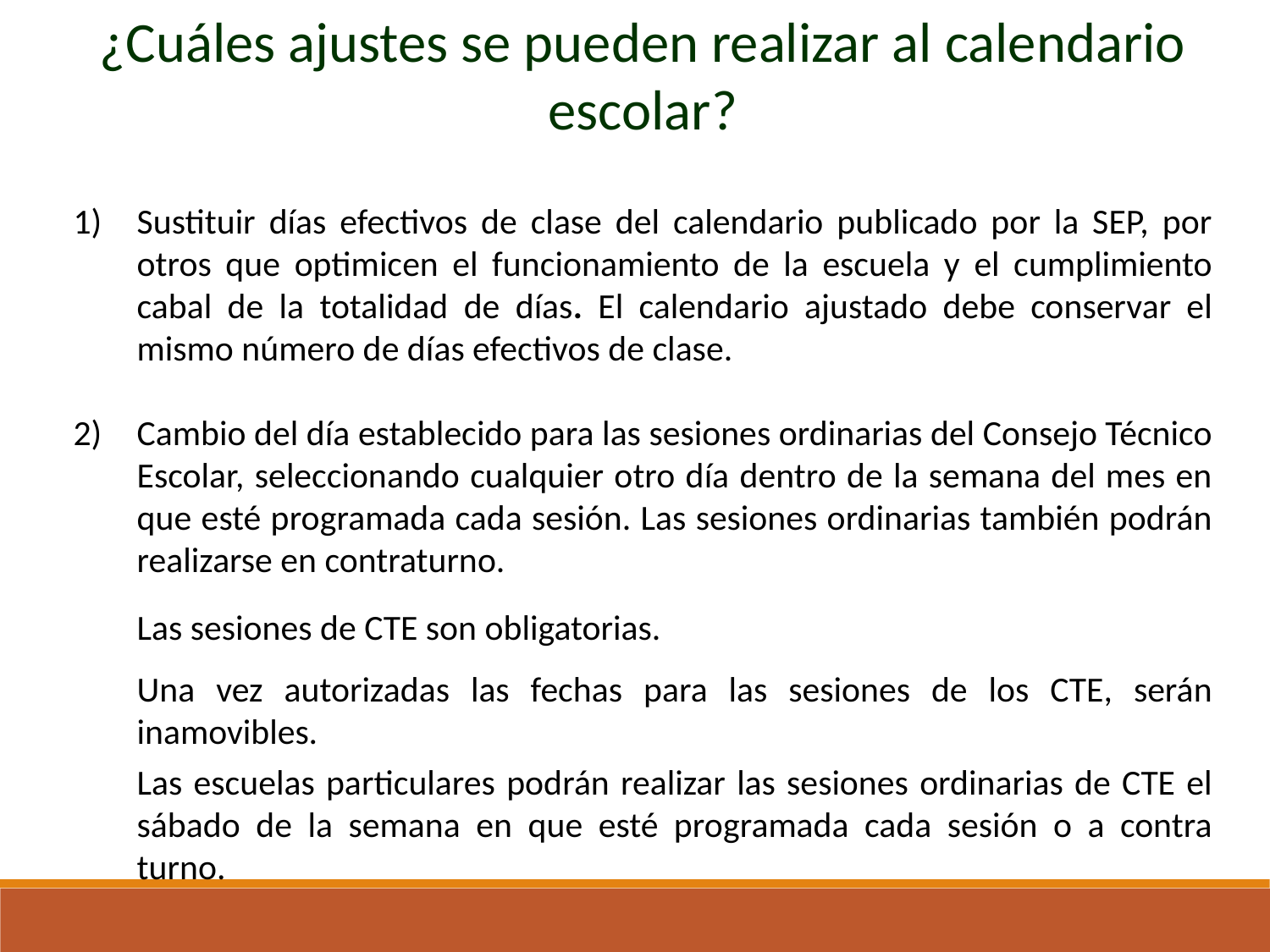

¿Cuáles ajustes se pueden realizar al calendario escolar?

Sustituir días efectivos de clase del calendario publicado por la SEP, por otros que optimicen el funcionamiento de la escuela y el cumplimiento cabal de la totalidad de días. El calendario ajustado debe conservar el mismo número de días efectivos de clase.

Cambio del día establecido para las sesiones ordinarias del Consejo Técnico Escolar, seleccionando cualquier otro día dentro de la semana del mes en que esté programada cada sesión. Las sesiones ordinarias también podrán realizarse en contraturno.

Las sesiones de CTE son obligatorias.

Una vez autorizadas las fechas para las sesiones de los CTE, serán inamovibles.

Las escuelas particulares podrán realizar las sesiones ordinarias de CTE el sábado de la semana en que esté programada cada sesión o a contra turno.